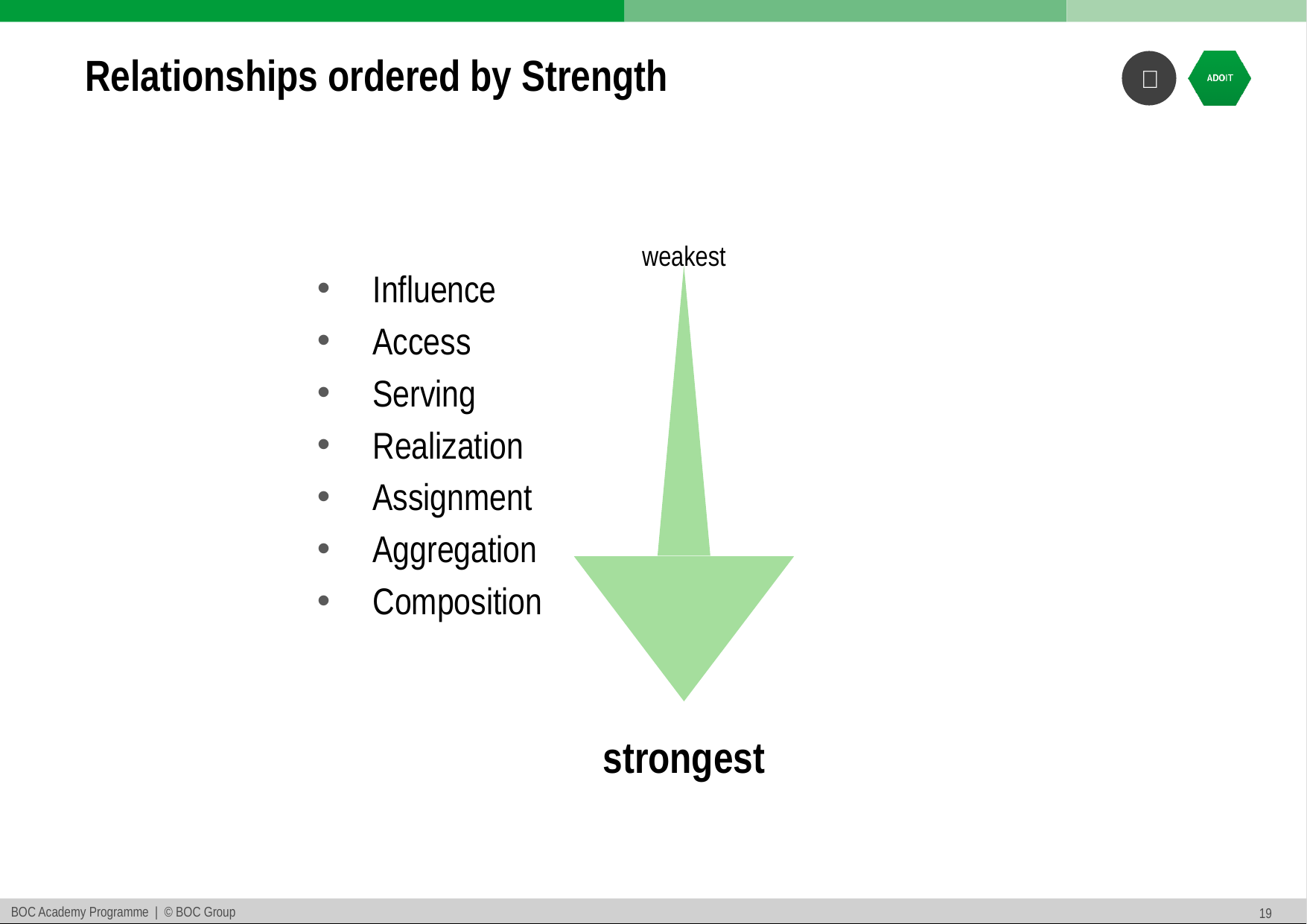

# Relationships ordered by Strength

weakest
Influence
Access
Serving
Realization
Assignment
Aggregation
Composition

strongest